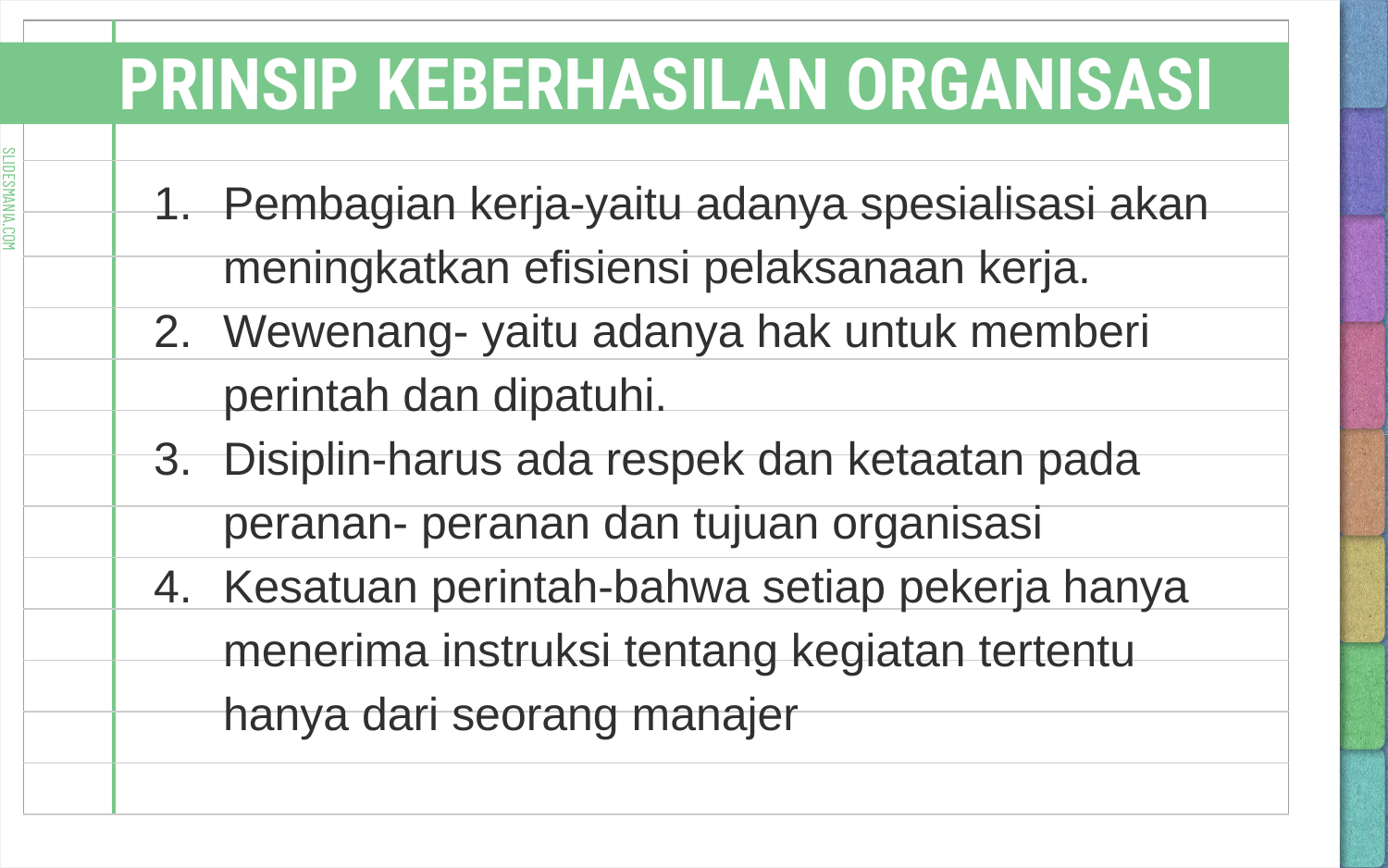

# PRINSIP KEBERHASILAN ORGANISASI
Pembagian kerja-yaitu adanya spesialisasi akan meningkatkan efisiensi pelaksanaan kerja.
Wewenang- yaitu adanya hak untuk memberi perintah dan dipatuhi.
Disiplin-harus ada respek dan ketaatan pada peranan- peranan dan tujuan organisasi
Kesatuan perintah-bahwa setiap pekerja hanya menerima instruksi tentang kegiatan tertentu hanya dari seorang manajer